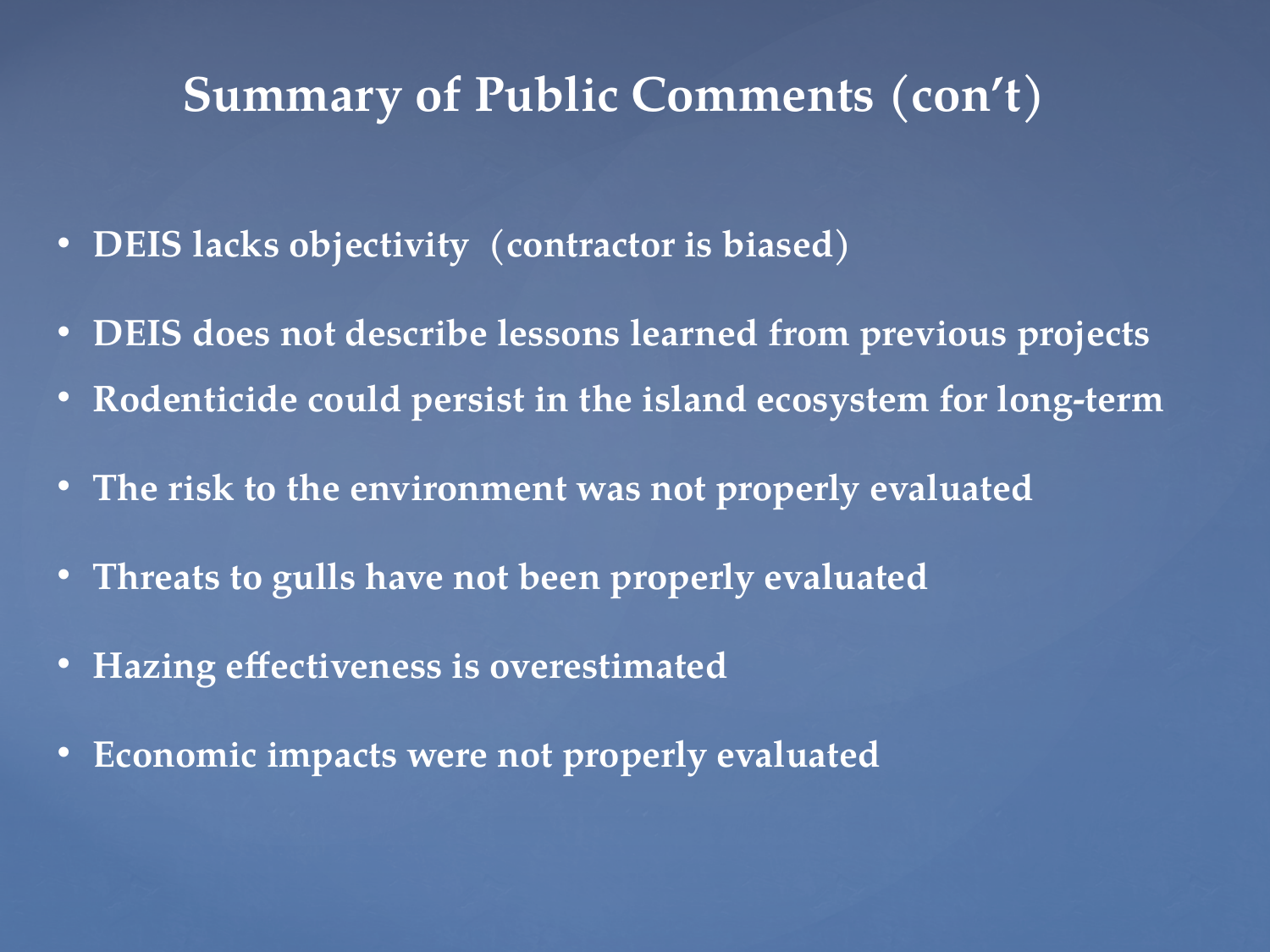

Summary of Public Comments (con’t)
DEIS lacks objectivity  (contractor is biased)
DEIS does not describe lessons learned from previous projects
Rodenticide could persist in the island ecosystem for long-term
The risk to the environment was not properly evaluated
Threats to gulls have not been properly evaluated
Hazing effectiveness is overestimated
Economic impacts were not properly evaluated